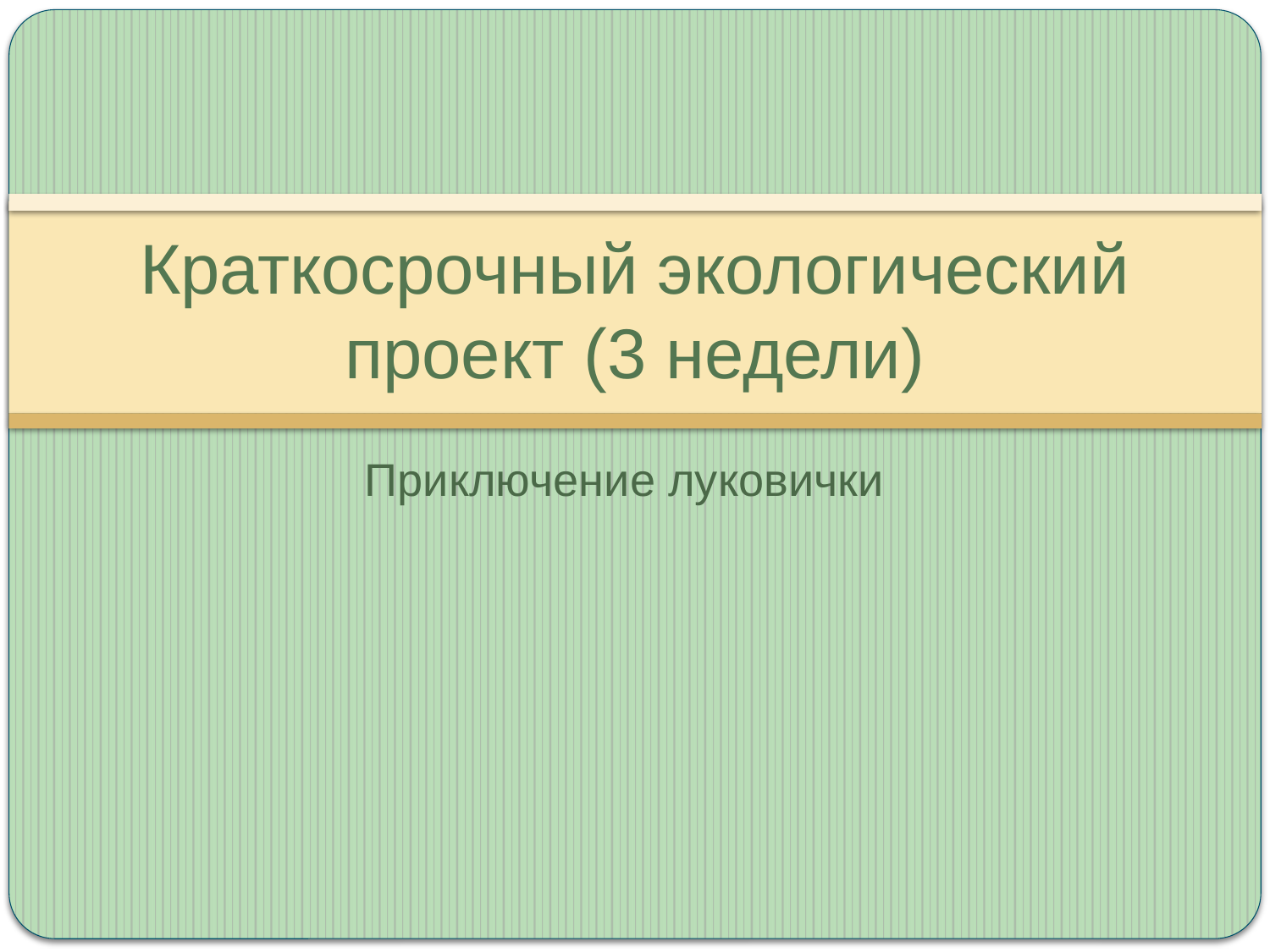

# Краткосрочный экологический проект (3 недели)
Приключение луковички